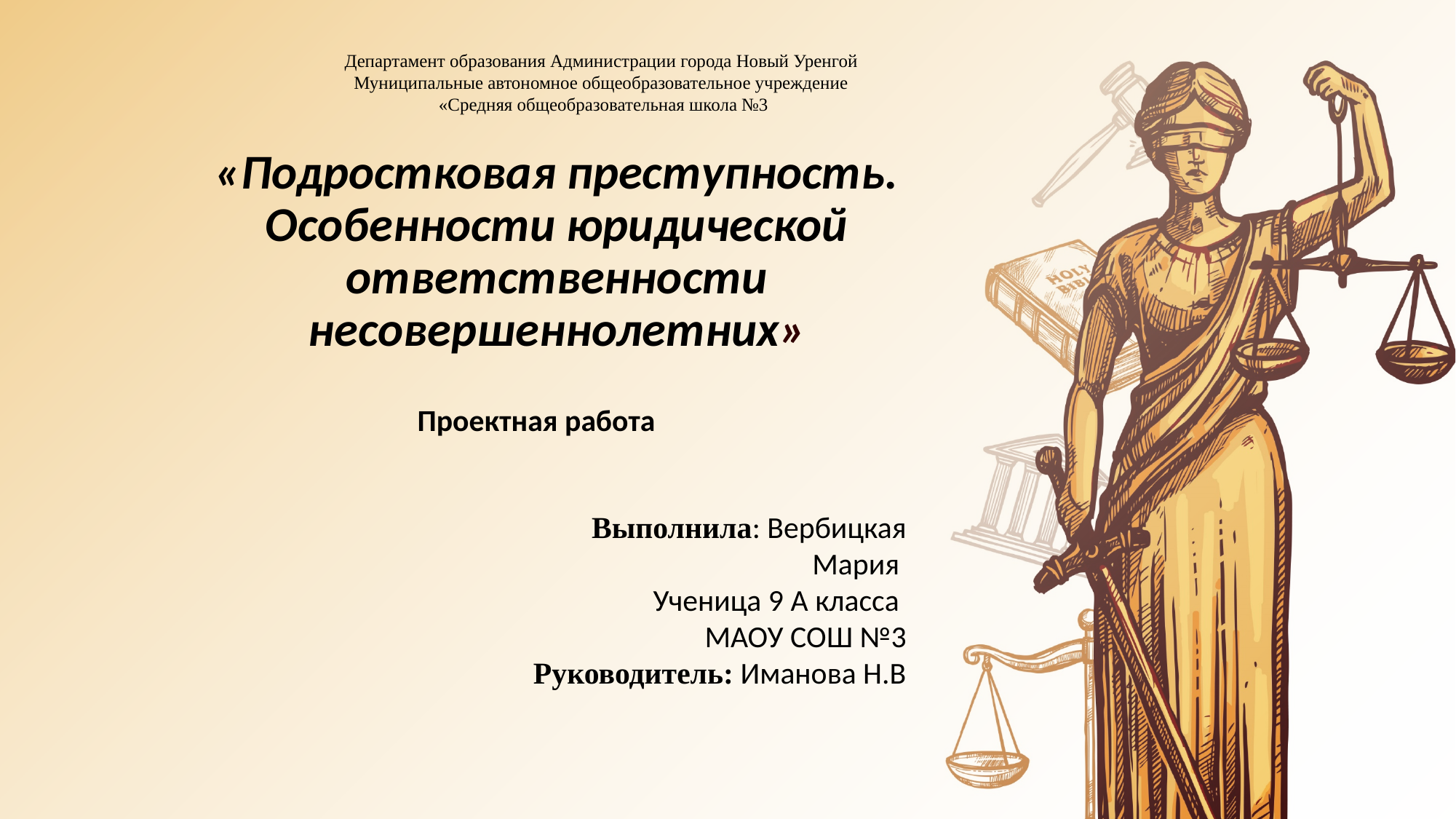

Департамент образования Администрации города Новый Уренгой
Муниципальные автономное общеобразовательное учреждение
«Средняя общеобразовательная школа №3
# «Подростковая преступность. Особенности юридической ответственности несовершеннолетних»
Проектная работа
      Выполнила: Вербицкая Мария
Ученица 9 А класса
МАОУ СОШ №3
Руководитель: Иманова Н.В